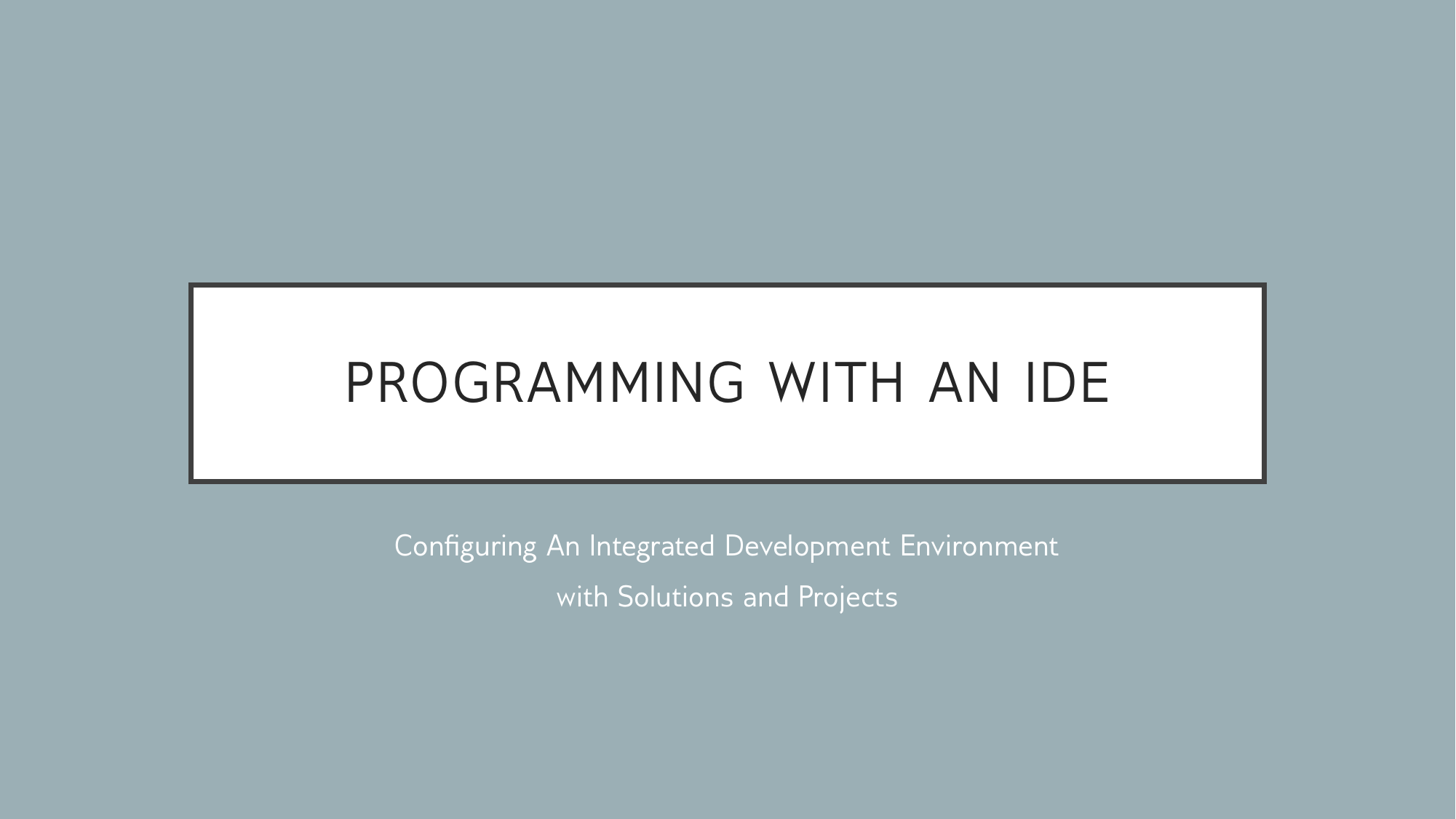

# Programming With an IDE
Configuring An Integrated Development Environment
with Solutions and Projects